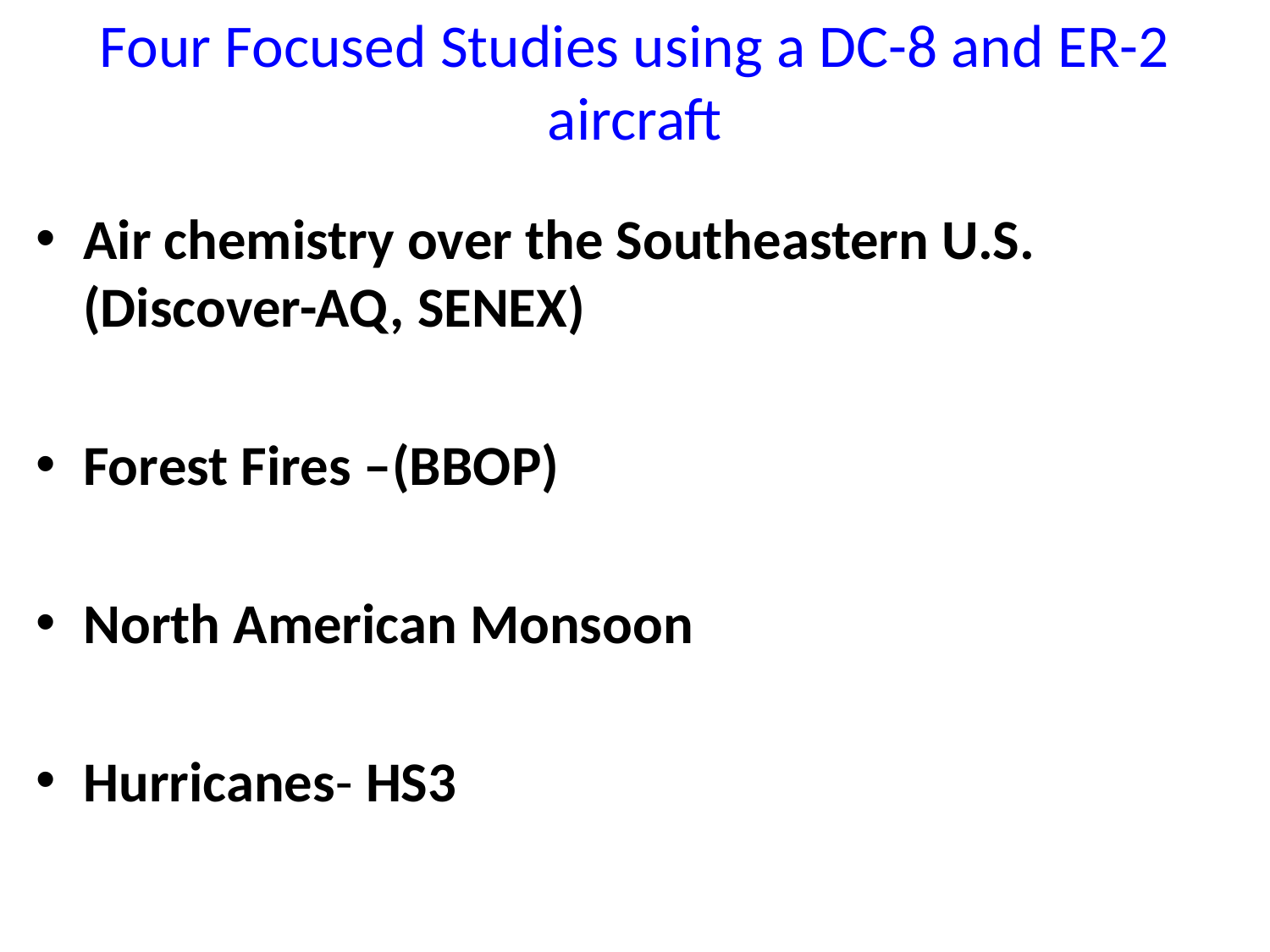

# Four Focused Studies using a DC-8 and ER-2 aircraft
Air chemistry over the Southeastern U.S. (Discover-AQ, SENEX)

Forest Fires –(BBOP)

North American Monsoon

Hurricanes- HS3